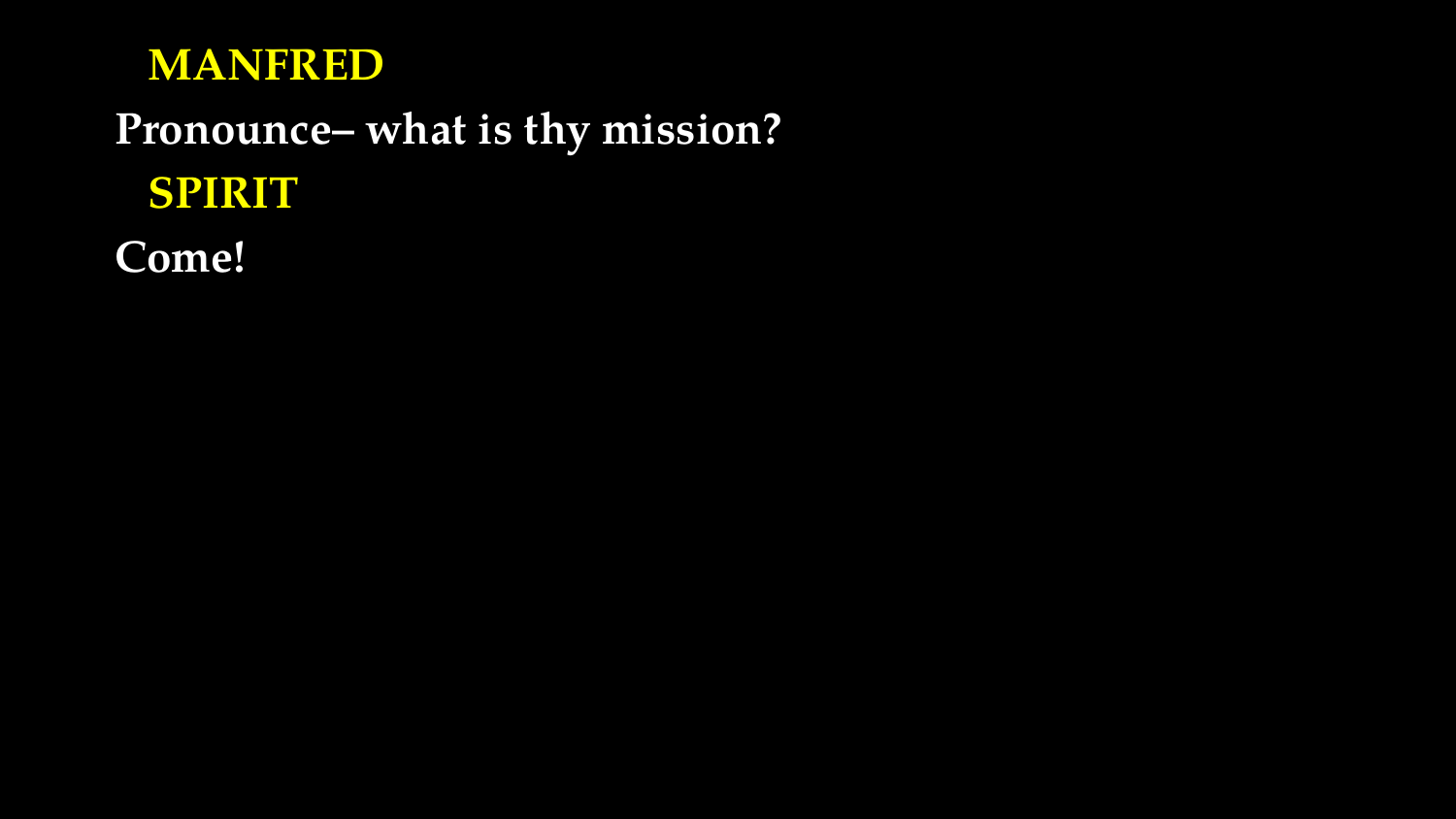

# Manfred Pronounce– what is thy mission? SPIRIT Come!